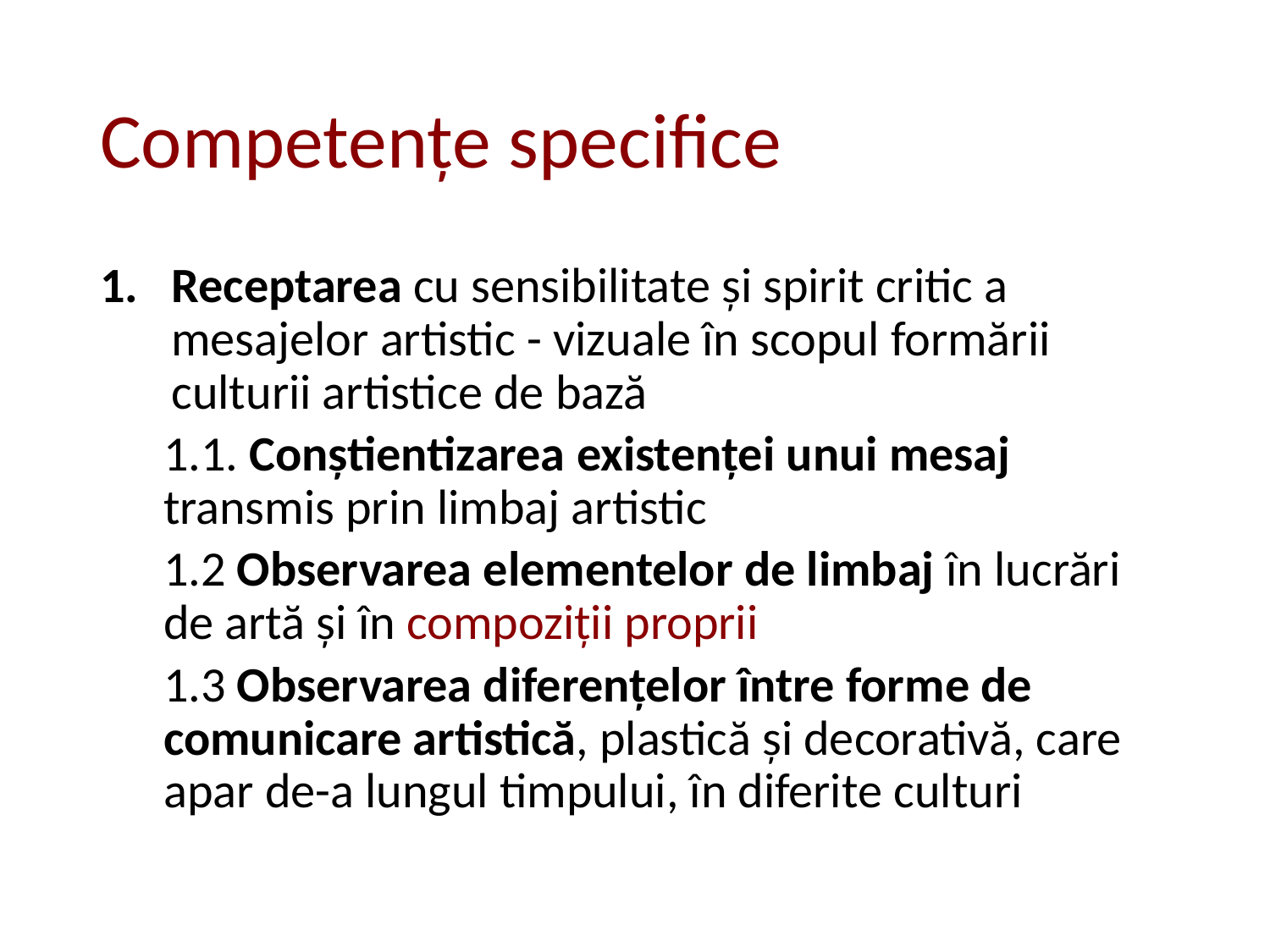

# Competențe specifice
Receptarea cu sensibilitate și spirit critic a mesajelor artistic - vizuale în scopul formării culturii artistice de bază
1.1. Conștientizarea existenței unui mesaj transmis prin limbaj artistic
1.2 Observarea elementelor de limbaj în lucrări de artă și în compoziții proprii
1.3 Observarea diferențelor între forme de comunicare artistică, plastică și decorativă, care apar de-a lungul timpului, în diferite culturi